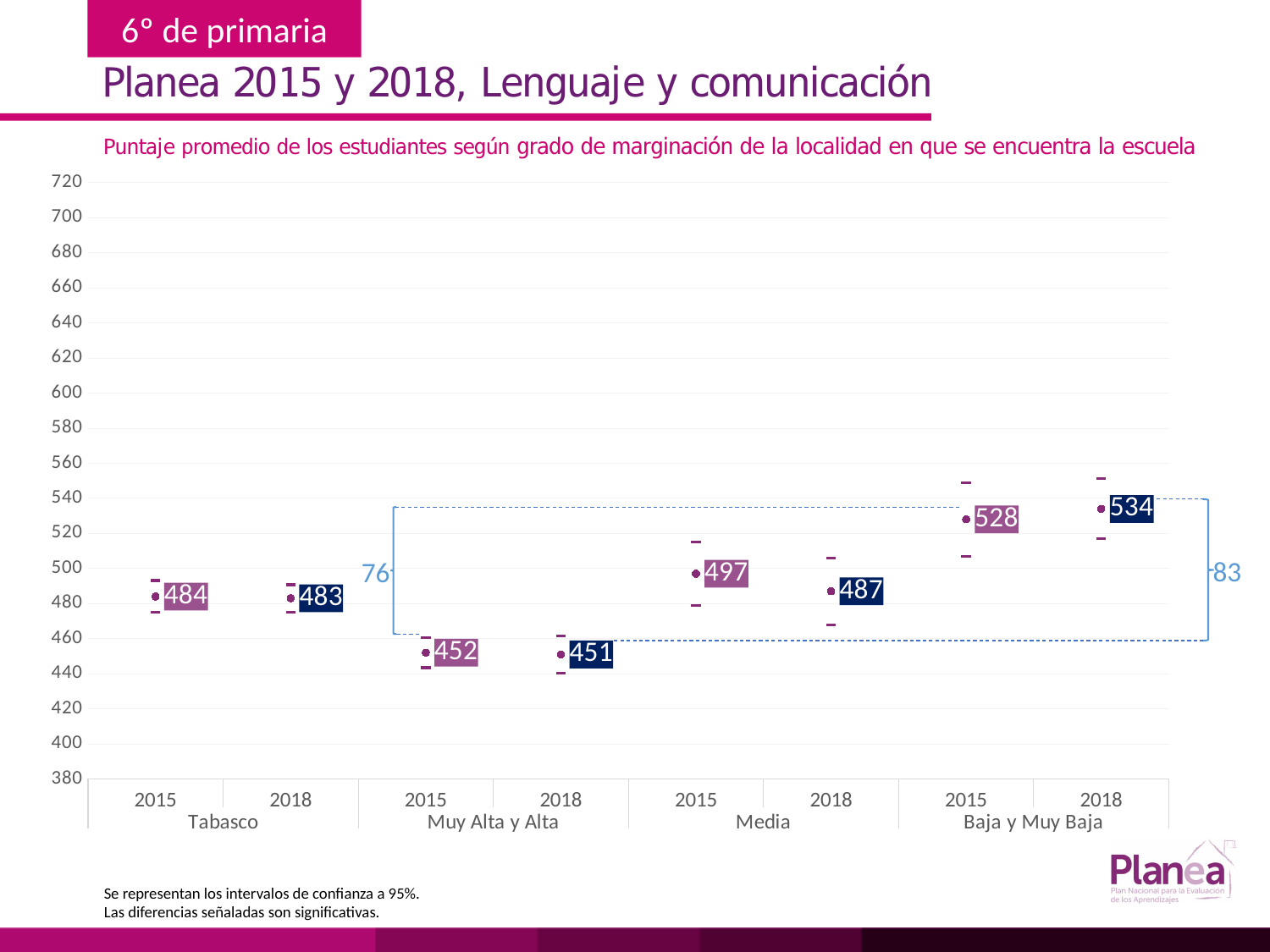

Planea 2015 y 2018, Lenguaje y comunicación

Puntaje promedio de los estudiantes según grado de marginación de la localidad en que se encuentra la escuela

### Chart

| Category |  |  |  |
|---|---|---|---|
| 2015 | 474.846 | 493.154 | 484.0 |
| 2018 | 475.239 | 490.761 | 483.0 |
| 2015 | 443.443 | 460.557 | 452.0 |
| 2018 | 440.453 | 461.547 | 451.0 |
| 2015 | 478.692 | 515.308 | 497.0 |
| 2018 | 467.896 | 506.104 | 487.0 |
| 2015 | 507.105 | 548.895 | 528.0 |
| 2018 | 516.886 | 551.114 | 534.0 |
83

76
Se representan los intervalos de confianza a 95%.
Las diferencias señaladas son significativas.